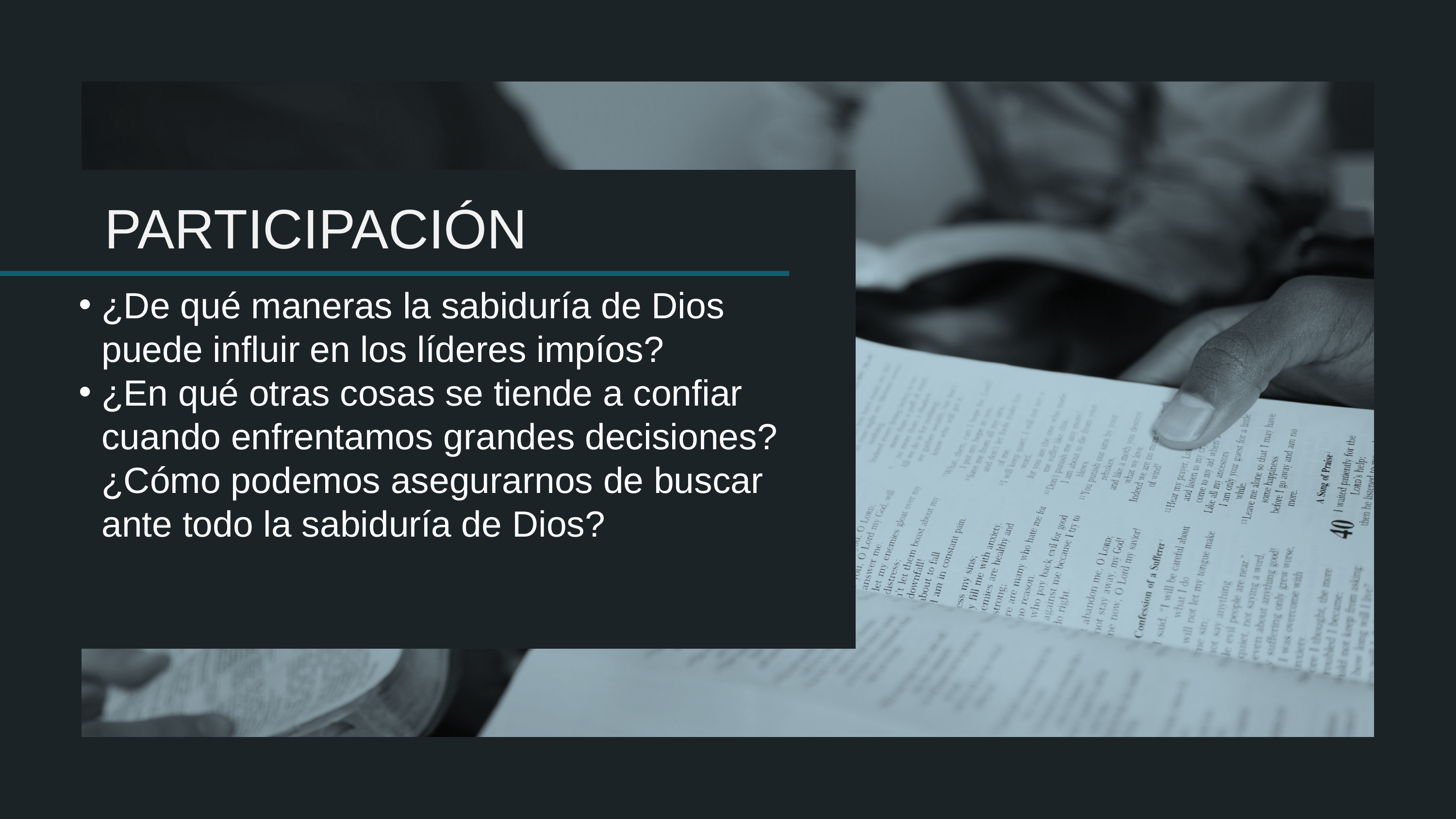

¿De qué maneras la sabiduría de Dios puede influir en los líderes impíos?
¿En qué otras cosas se tiende a confiar cuando enfrentamos grandes decisiones? ¿Cómo podemos asegurarnos de buscar ante todo la sabiduría de Dios?